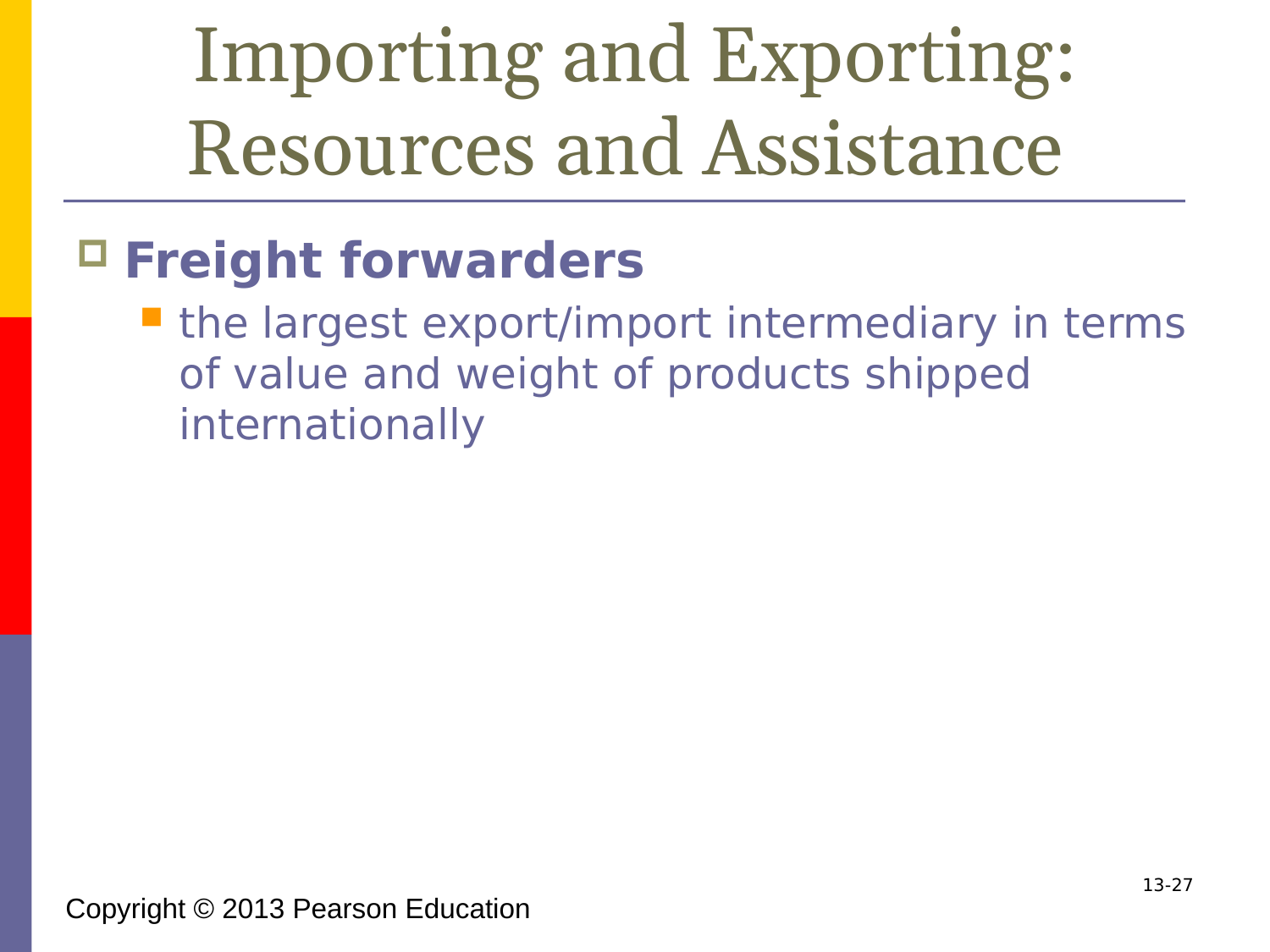

# Importing and Exporting: Resources and Assistance
Freight forwarders
the largest export/import intermediary in terms of value and weight of products shipped internationally
13-27